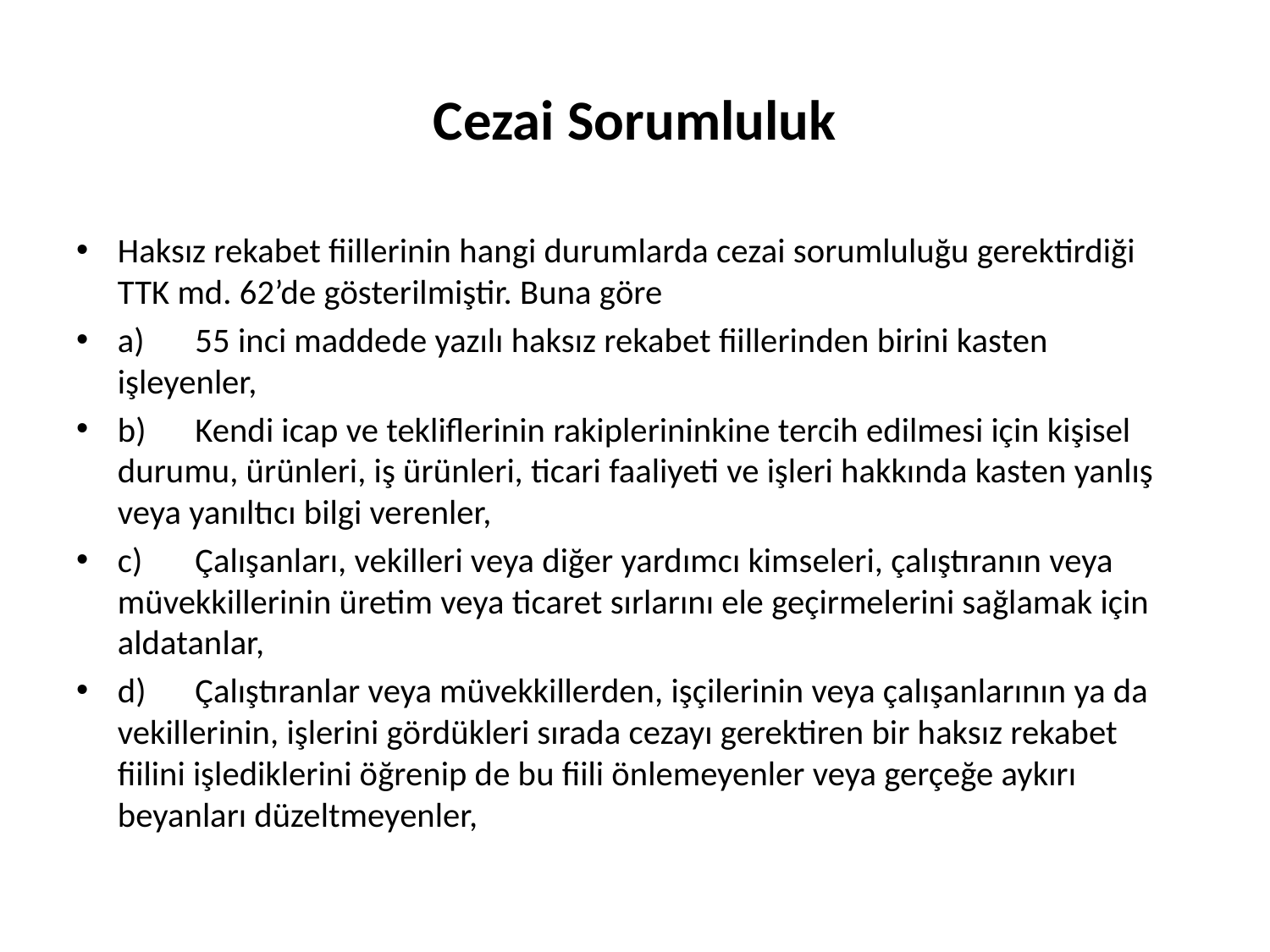

# Cezai Sorumluluk
Haksız rekabet fiillerinin hangi durumlarda cezai sorumluluğu gerektirdiği TTK md. 62’de gösterilmiştir. Buna göre
a)	55 inci maddede yazılı haksız rekabet fiillerinden birini kasten işleyenler,
b)	Kendi icap ve tekliflerinin rakiplerininkine tercih edilmesi için kişisel durumu, ürünleri, iş ürünleri, ticari faaliyeti ve işleri hakkında kasten yanlış veya yanıltıcı bilgi verenler,
c)	Çalışanları, vekilleri veya diğer yardımcı kimseleri, çalıştıranın veya müvekkillerinin üretim veya ticaret sırlarını ele geçirmelerini sağlamak için aldatanlar,
d)	Çalıştıranlar veya müvekkillerden, işçilerinin veya çalışanlarının ya da vekillerinin, işlerini gördükleri sırada cezayı gerektiren bir haksız rekabet fiilini işlediklerini öğrenip de bu fiili önlemeyenler veya gerçeğe aykırı beyanları düzeltmeyenler,